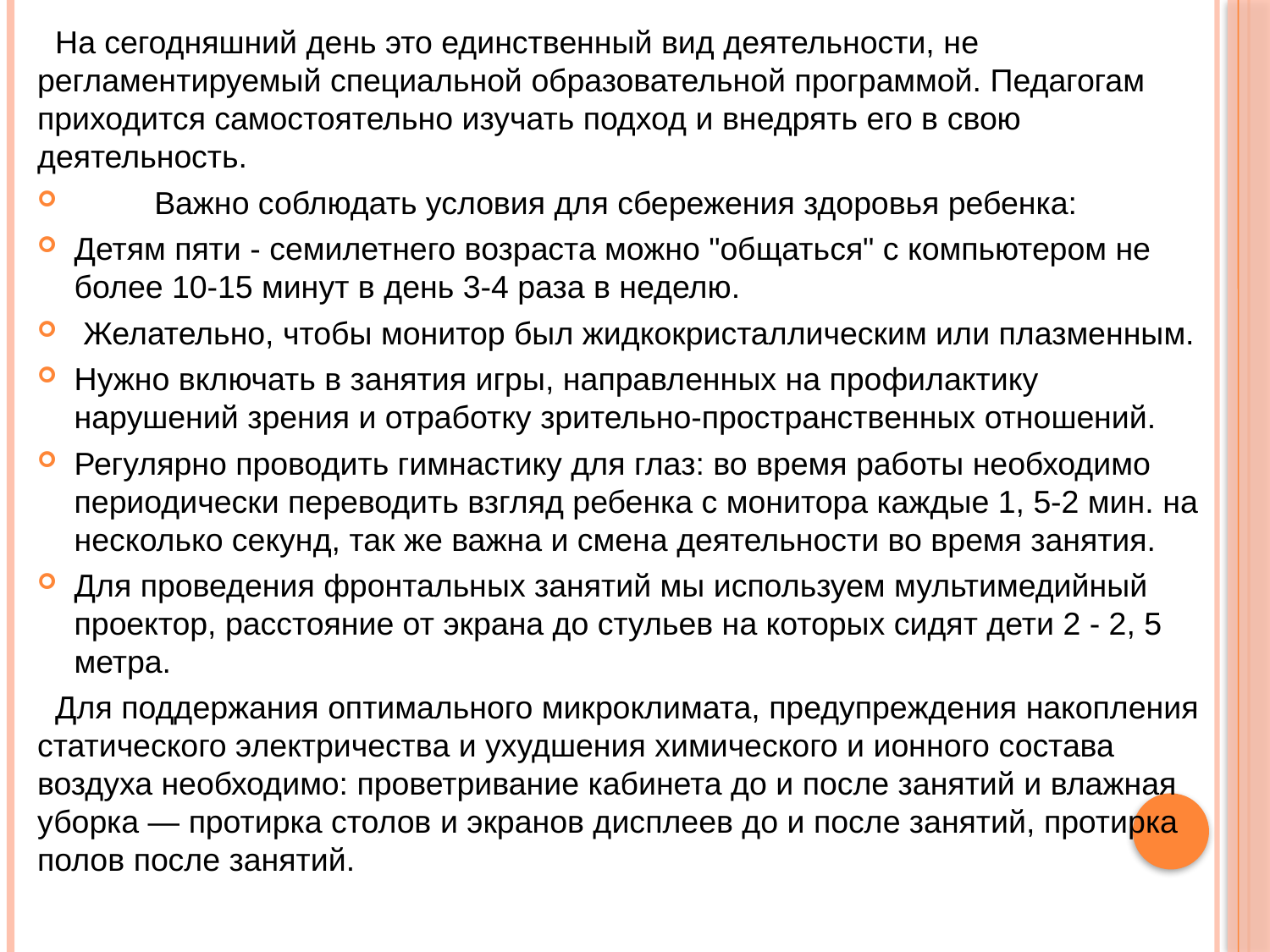

На сегодняшний день это единственный вид деятельности, не регламентируемый специальной образовательной программой. Педагогам приходится самостоятельно изучать подход и внедрять его в свою деятельность.
         Важно соблюдать условия для сбережения здоровья ребенка:
Детям пяти - семилетнего возраста можно "общаться" с компьютером не более 10-15 минут в день 3-4 раза в неделю.
 Желательно, чтобы монитор был жидкокристаллическим или плазменным.
Нужно включать в занятия игры, направленных на профилактику нарушений зрения и отработку зрительно-пространственных отношений.
Регулярно проводить гимнастику для глаз: во время работы необходимо периодически переводить взгляд ребенка с монитора каждые 1, 5-2 мин. на несколько секунд, так же важна и смена деятельности во время занятия.
Для проведения фронтальных занятий мы используем мультимедийный проектор, расстояние от экрана до стульев на которых сидят дети 2 - 2, 5 метра.
  Для поддержания оптимального микроклимата, предупреждения накопления статического электричества и ухудшения химического и ионного состава воздуха необходимо: проветривание кабинета до и после занятий и влажная уборка — протирка столов и экранов дисплеев до и после занятий, протирка полов после занятий.